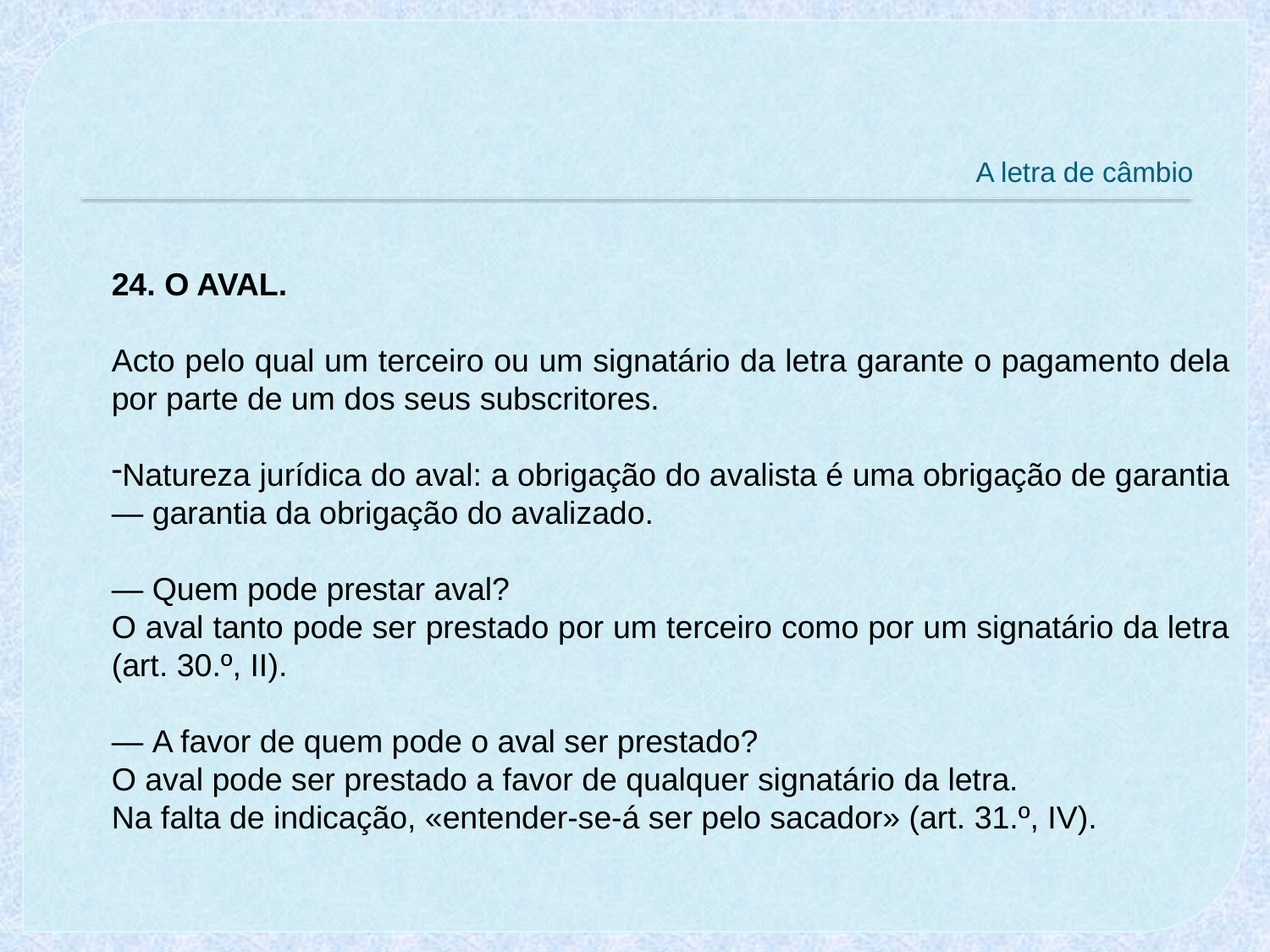

# A letra de câmbio

24. O AVAL.

Acto pelo qual um terceiro ou um signatário da letra garante o pagamento dela por parte de um dos seus subscritores.

Natureza jurídica do aval: a obrigação do avalista é uma obrigação de garantia — garantia da obrigação do avalizado.

— Quem pode prestar aval?
O aval tanto pode ser prestado por um terceiro como por um signatário da letra (art. 30.º, II).

— A favor de quem pode o aval ser prestado?
O aval pode ser prestado a favor de qualquer signatário da letra.
Na falta de indicação, «entender-se-á ser pelo sacador» (art. 31.º, IV).